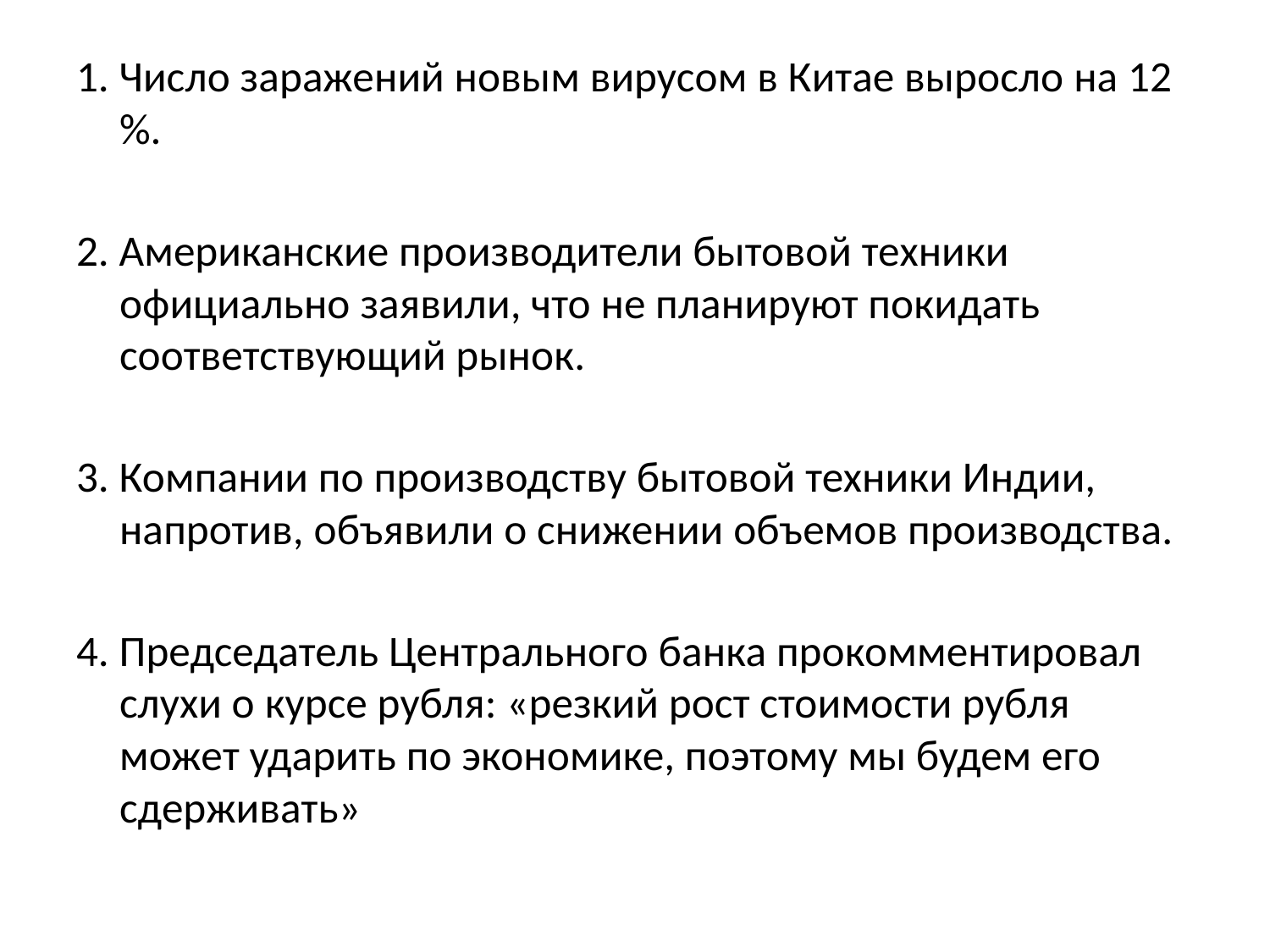

1. Число заражений новым вирусом в Китае выросло на 12 %.

2. Американские производители бытовой техники официально заявили, что не планируют покидать соответствующий рынок.

3. Компании по производству бытовой техники Индии, напротив, объявили о снижении объемов производства.

4. Председатель Центрального банка прокомментировал слухи о курсе рубля: «резкий рост стоимости рубля может ударить по экономике, поэтому мы будем его сдерживать»